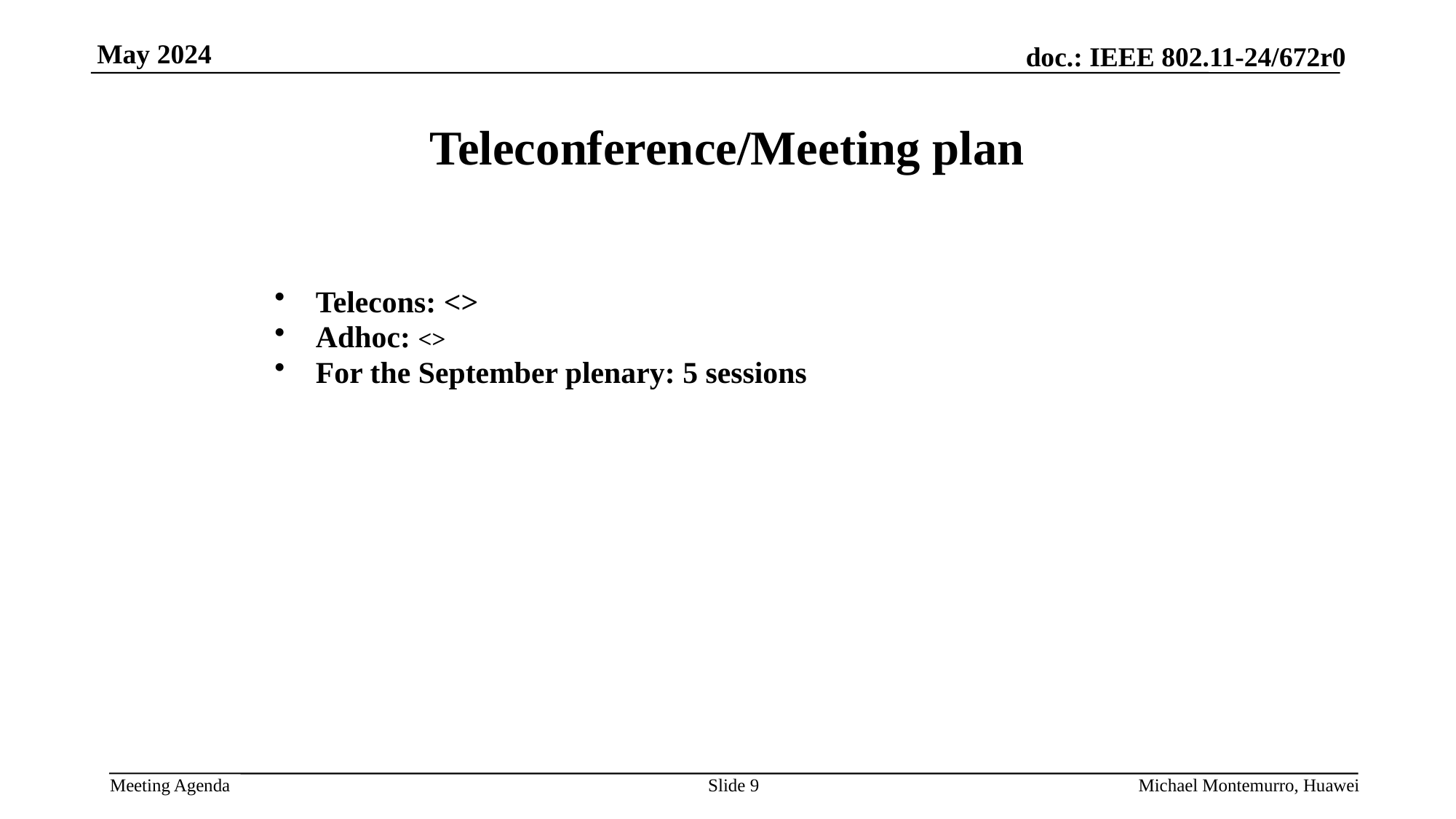

# Teleconference/Meeting plan

Telecons: <>
Adhoc: <>
For the September plenary: 5 sessions
Slide 9
Michael Montemurro, Huawei